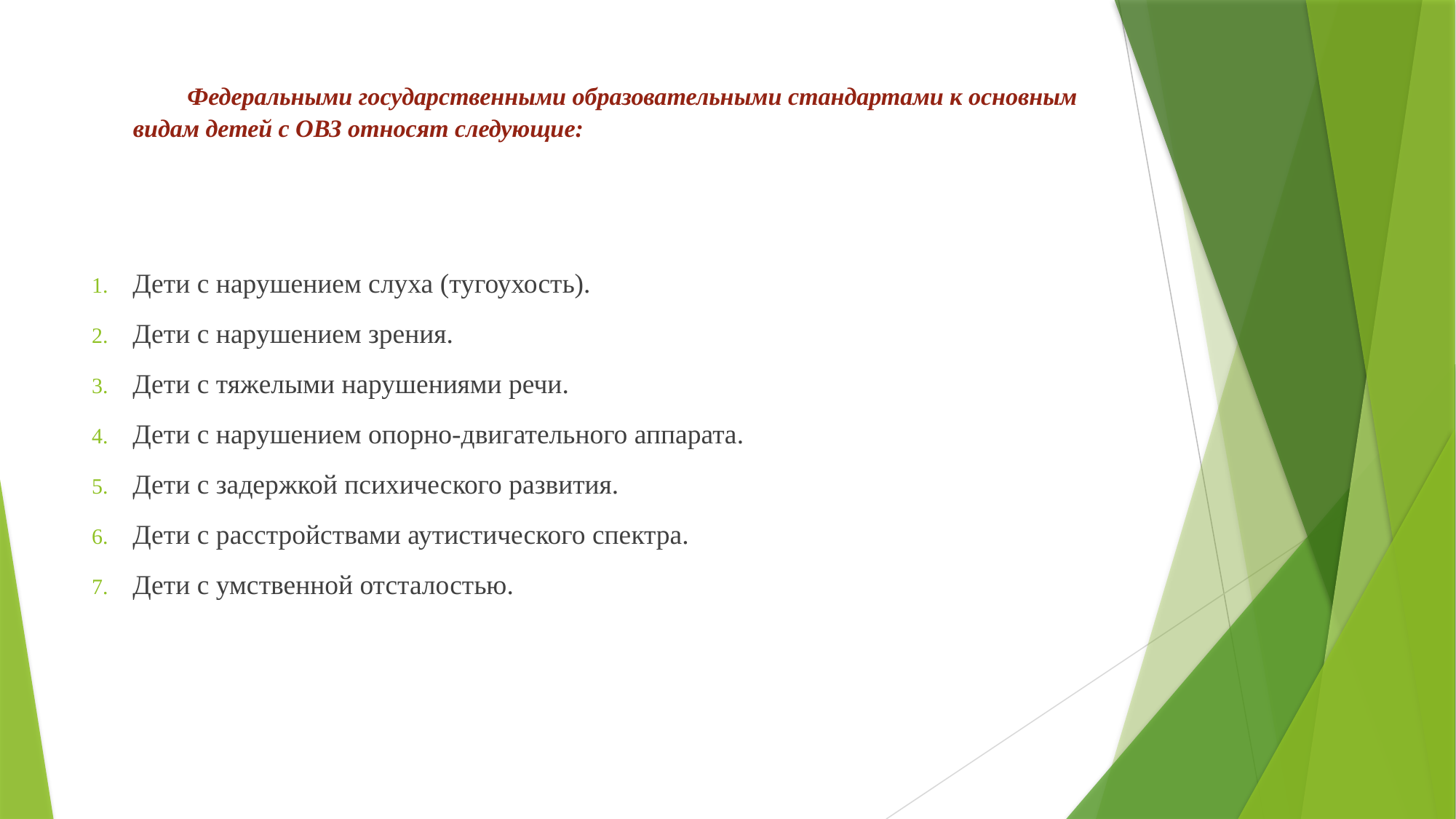

# Федеральными государственными образовательными стандартами к основным видам детей с ОВЗ относят следующие:
Дети с нарушением слуха (тугоухость).
Дети с нарушением зрения.
Дети с тяжелыми нарушениями речи.
Дети с нарушением опорно-двигательного аппарата.
Дети с задержкой психического развития.
Дети с расстройствами аутистического спектра.
Дети с умственной отсталостью.